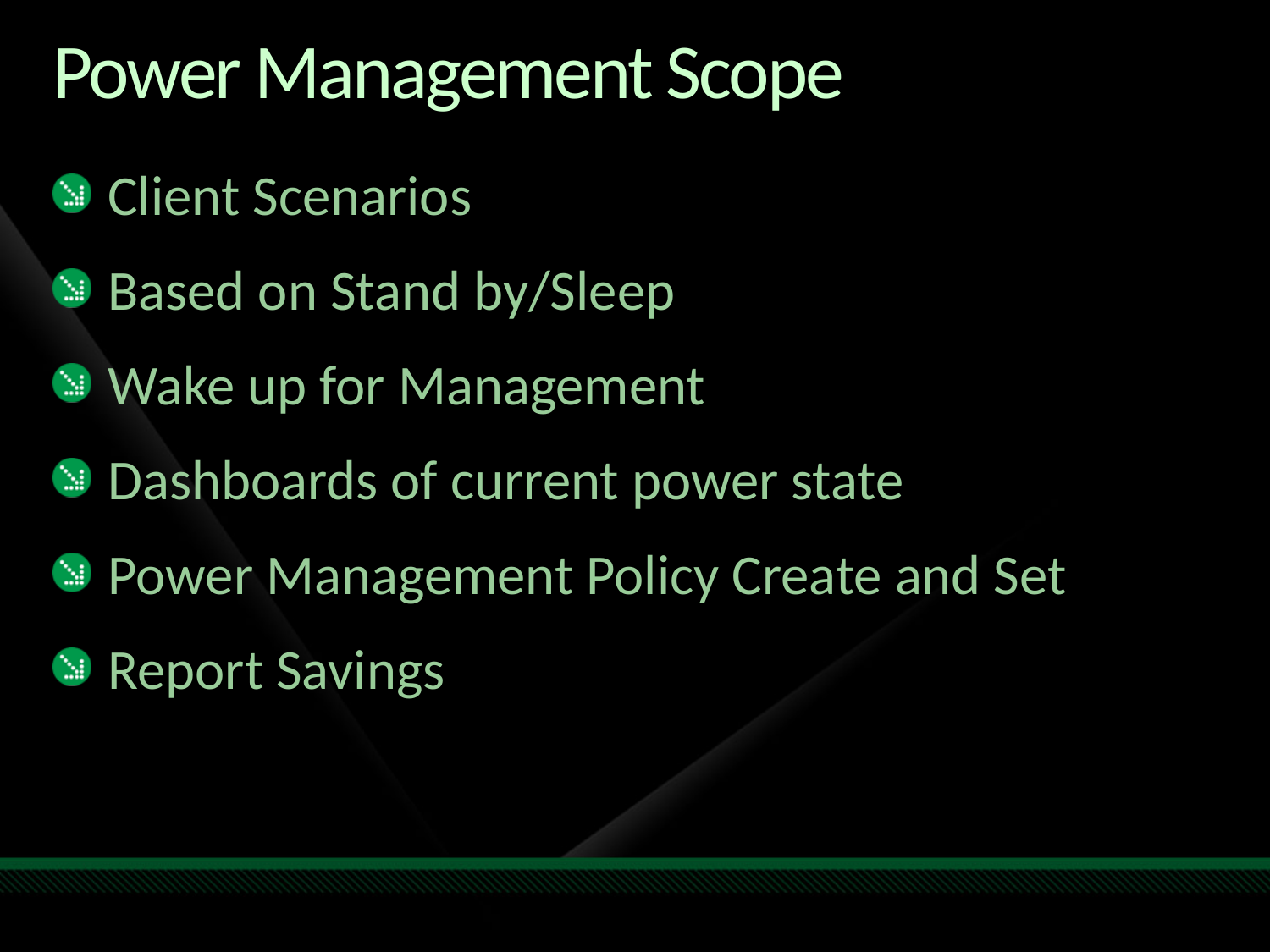

# Power Management Scope
Client Scenarios

Based on Stand by/Sleep

Wake up for Management

Dashboards of current power state

Power Management Policy Create and Set

Report Savings